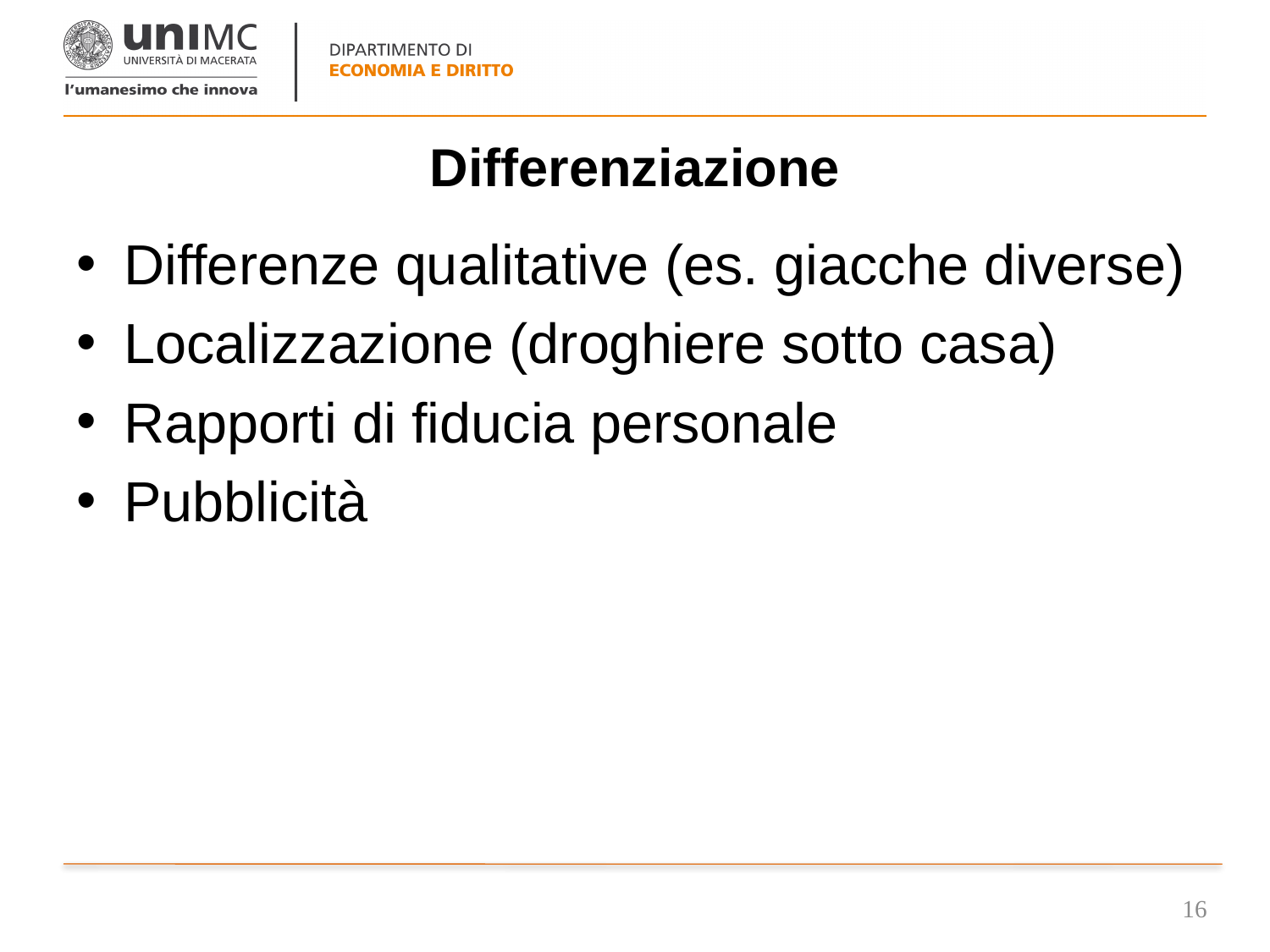

# Differenziazione
Differenze qualitative (es. giacche diverse)
Localizzazione (droghiere sotto casa)
Rapporti di fiducia personale
Pubblicità
16